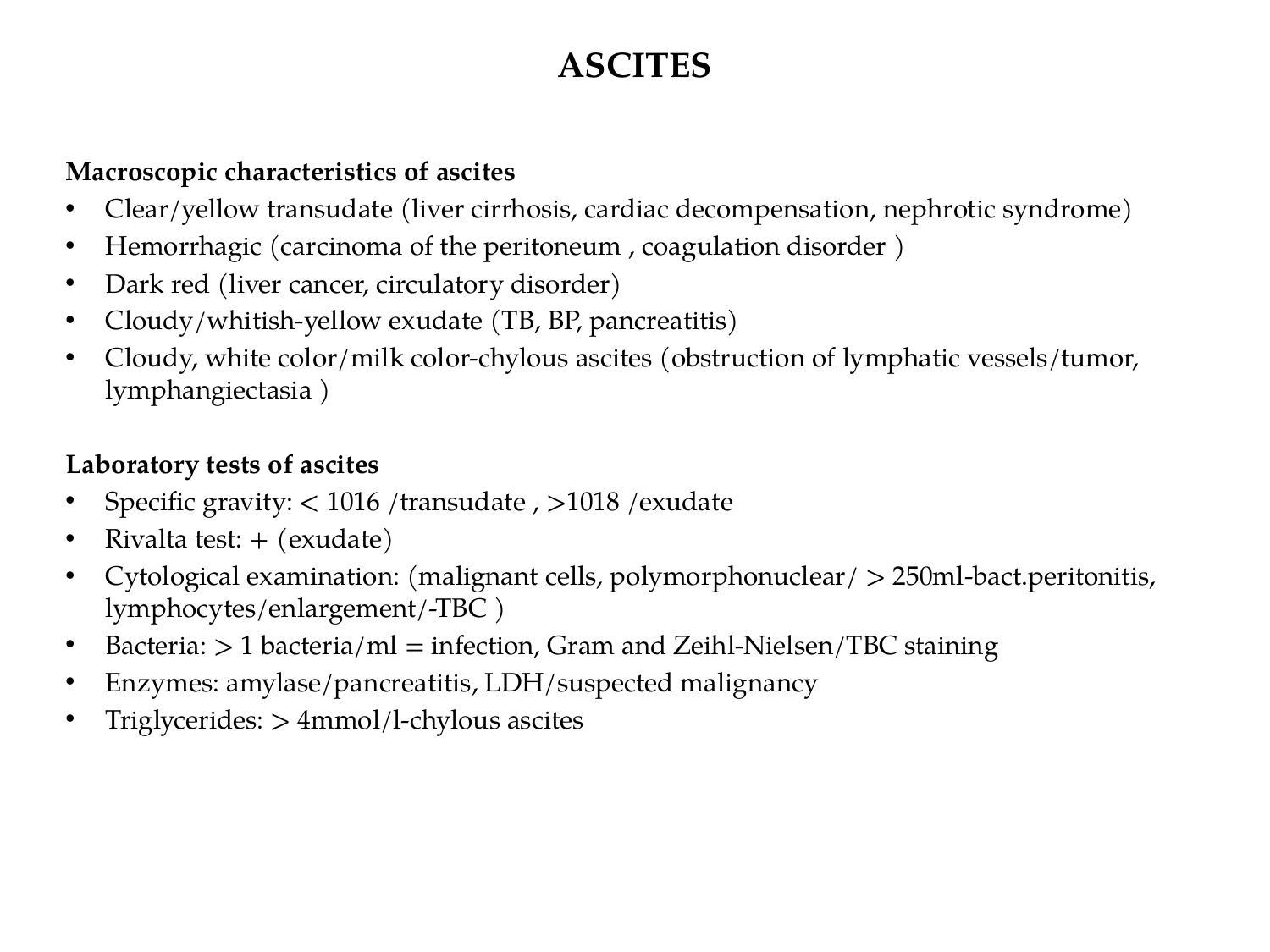

# ASCITES
Macroscopic characteristics of ascites
Clear/yellow transudate (liver cirrhosis, cardiac decompensation, nephrotic syndrome)
Hemorrhagic (carcinoma of the peritoneum , coagulation disorder )
Dark red (liver cancer, circulatory disorder)
Cloudy/whitish-yellow exudate (TB, BP, pancreatitis)
Cloudy, white color/milk color-chylous ascites (obstruction of lymphatic vessels/tumor, lymphangiectasia )

Laboratory tests of ascites
Specific gravity: < 1016 /transudate , >1018 /exudate
Rivalta test: + (exudate)
Cytological examination: (malignant cells, polymorphonuclear/ > 250ml-bact.peritonitis, lymphocytes/enlargement/-TBC )
Bacteria: > 1 bacteria/ml = infection, Gram and Zeihl-Nielsen/TBC staining
Enzymes: amylase/pancreatitis, LDH/suspected malignancy
Triglycerides: > 4mmol/l-chylous ascites